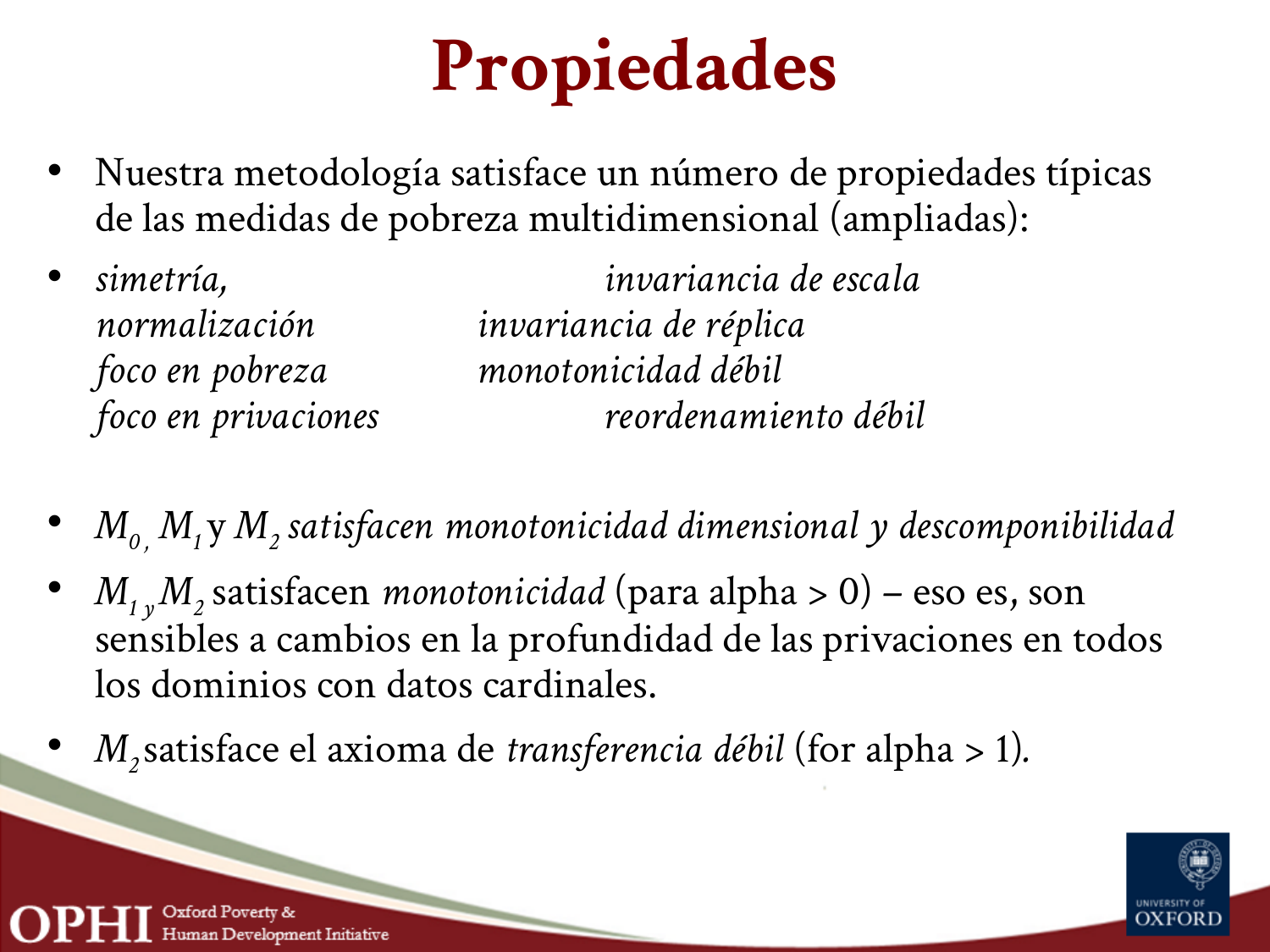

# Propiedades
Nuestra metodología satisface un número de propiedades típicas de las medidas de pobreza multidimensional (ampliadas):
simetría, 			invariancia de escala
normalización 		invariancia de réplica
foco en pobreza		monotonicidad débil
foco en privaciones		reordenamiento débil
M0 , M1 y M2 satisfacen monotonicidad dimensional y descomponibilidad
M1 y M2 satisfacen monotonicidad (para alpha > 0) – eso es, son sensibles a cambios en la profundidad de las privaciones en todos los dominios con datos cardinales.
M2 satisface el axioma de transferencia débil (for alpha > 1).